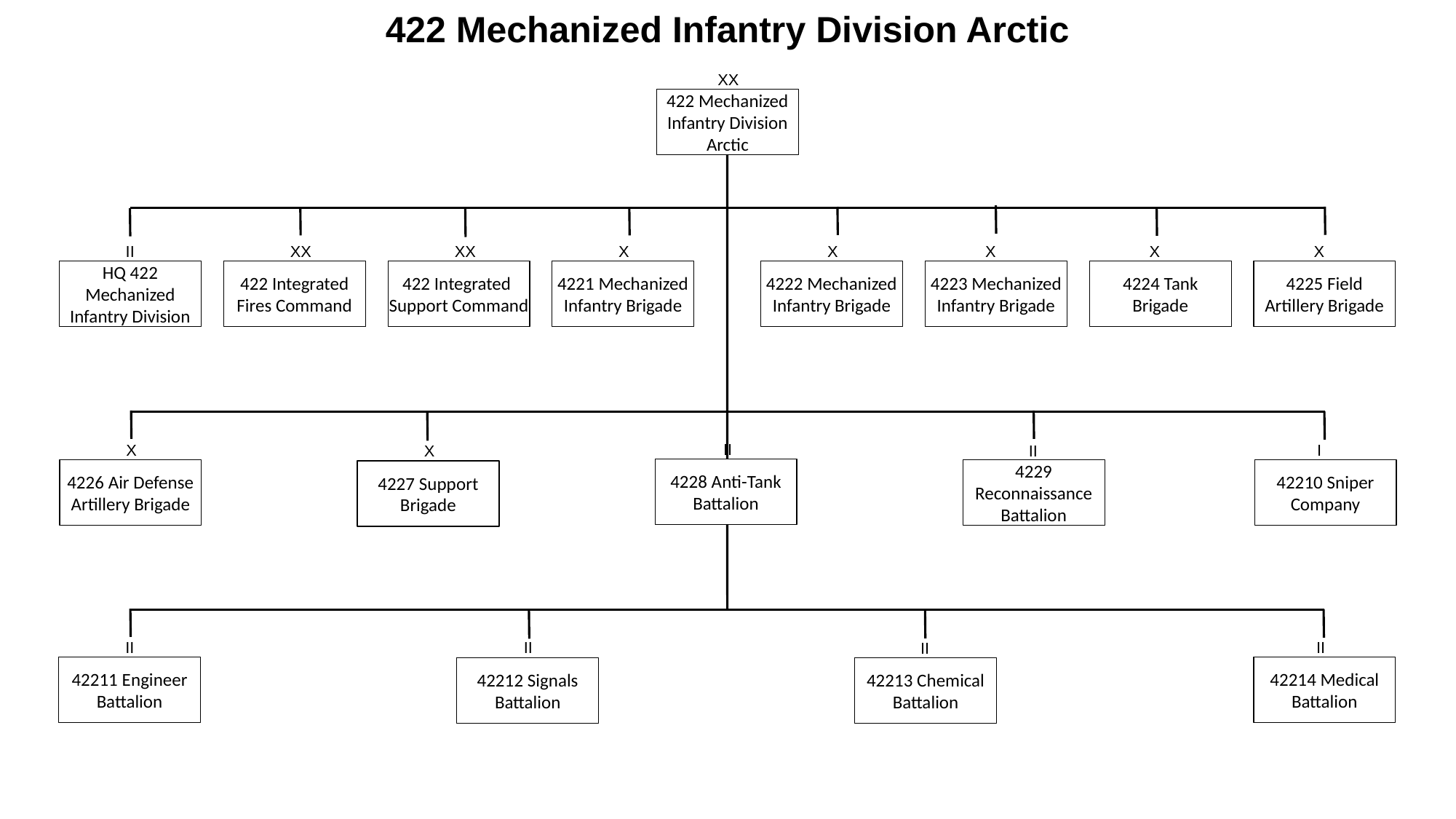

# 422 Mechanized Infantry Division Arctic
XX
422 Mechanized Infantry Division Arctic
II
XX
XX
X
X
X
X
X
HQ 422 Mechanized Infantry Division
422 Integrated Fires Command
422 Integrated
Support Command
4221 Mechanized Infantry Brigade
4222 Mechanized Infantry Brigade
4223 Mechanized Infantry Brigade
4224 Tank
Brigade
4225 Field
Artillery Brigade
II
X
I
X
II
4228 Anti-Tank
Battalion
4229 Reconnaissance
Battalion
4226 Air Defense
Artillery Brigade
42210 Sniper
Company
4227 Support
Brigade
II
II
II
II
42211 Engineer
Battalion
42214 Medical
Battalion
42212 Signals
Battalion
42213 Chemical
Battalion